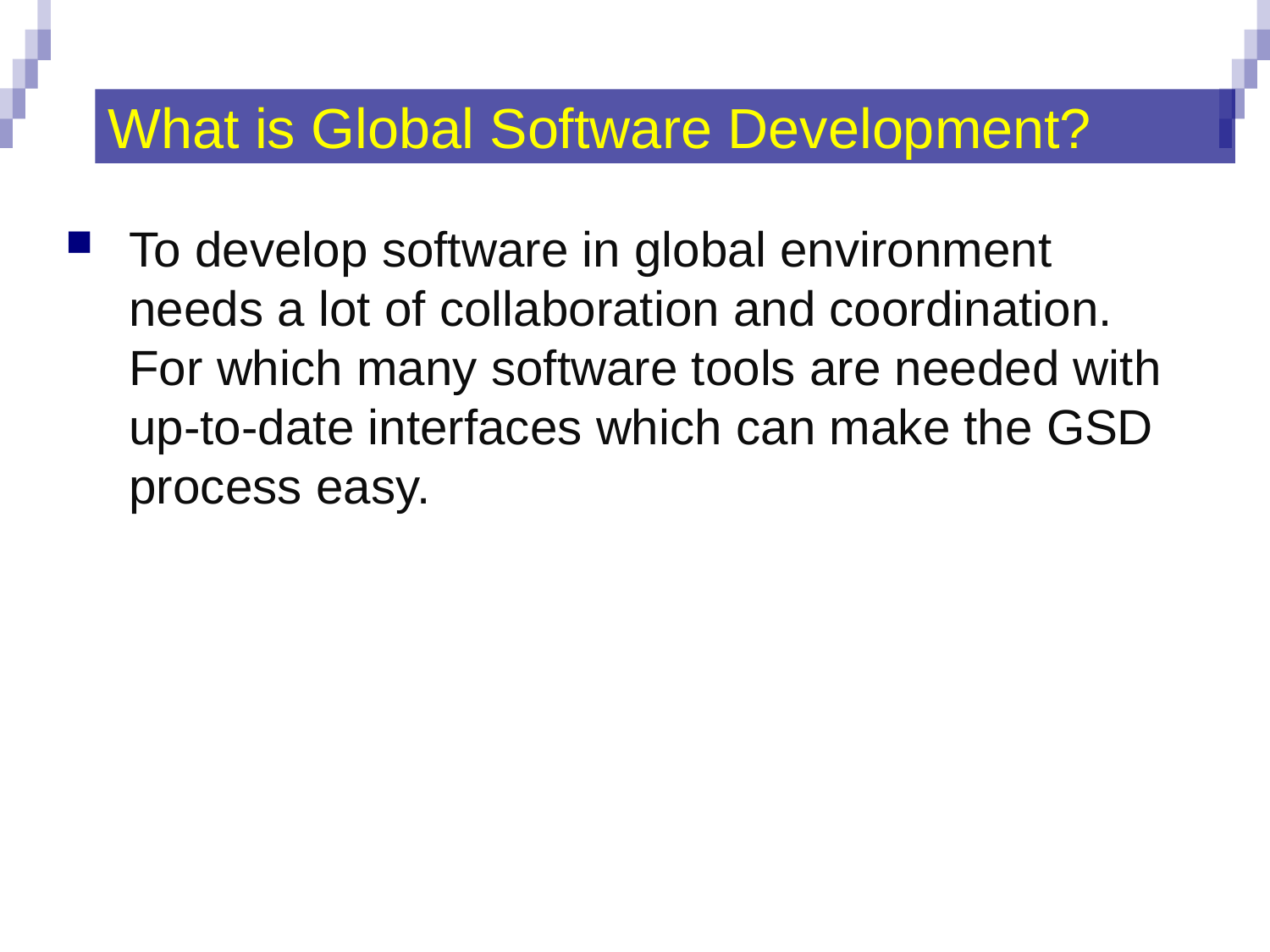

# What is Global Software Development?
To develop software in global environment needs a lot of collaboration and coordination. For which many software tools are needed with up-to-date interfaces which can make the GSD process easy.